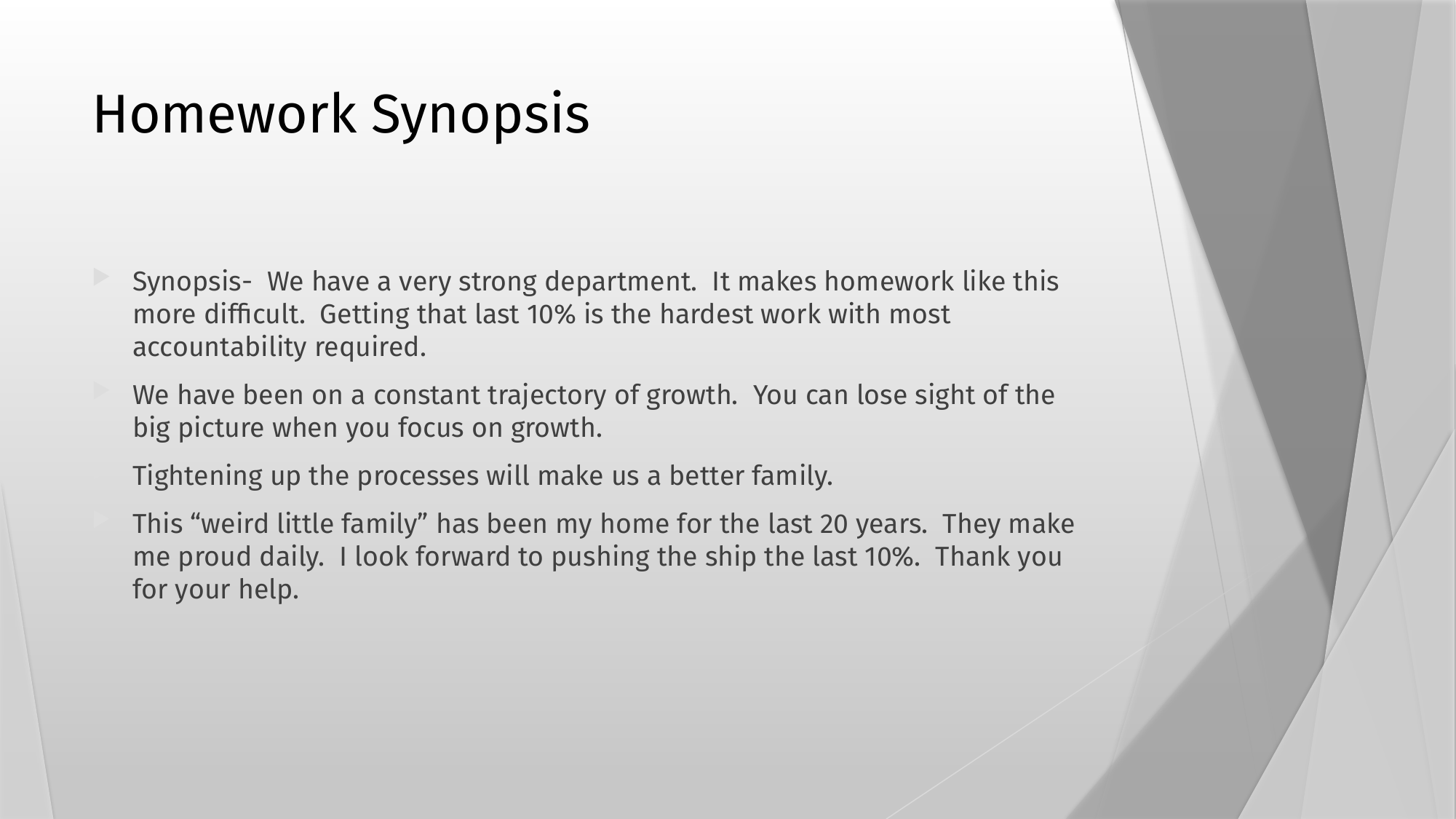

# Homework Synopsis
Synopsis-  We have a very strong department.  It makes homework like this more difficult.  Getting that last 10% is the hardest work with most accountability required.
We have been on a constant trajectory of growth.  You can lose sight of the big picture when you focus on growth.
Tightening up the processes will make us a better family.
This “weird little family” has been my home for the last 20 years.  They make me proud daily.  I look forward to pushing the ship the last 10%.  Thank you for your help.